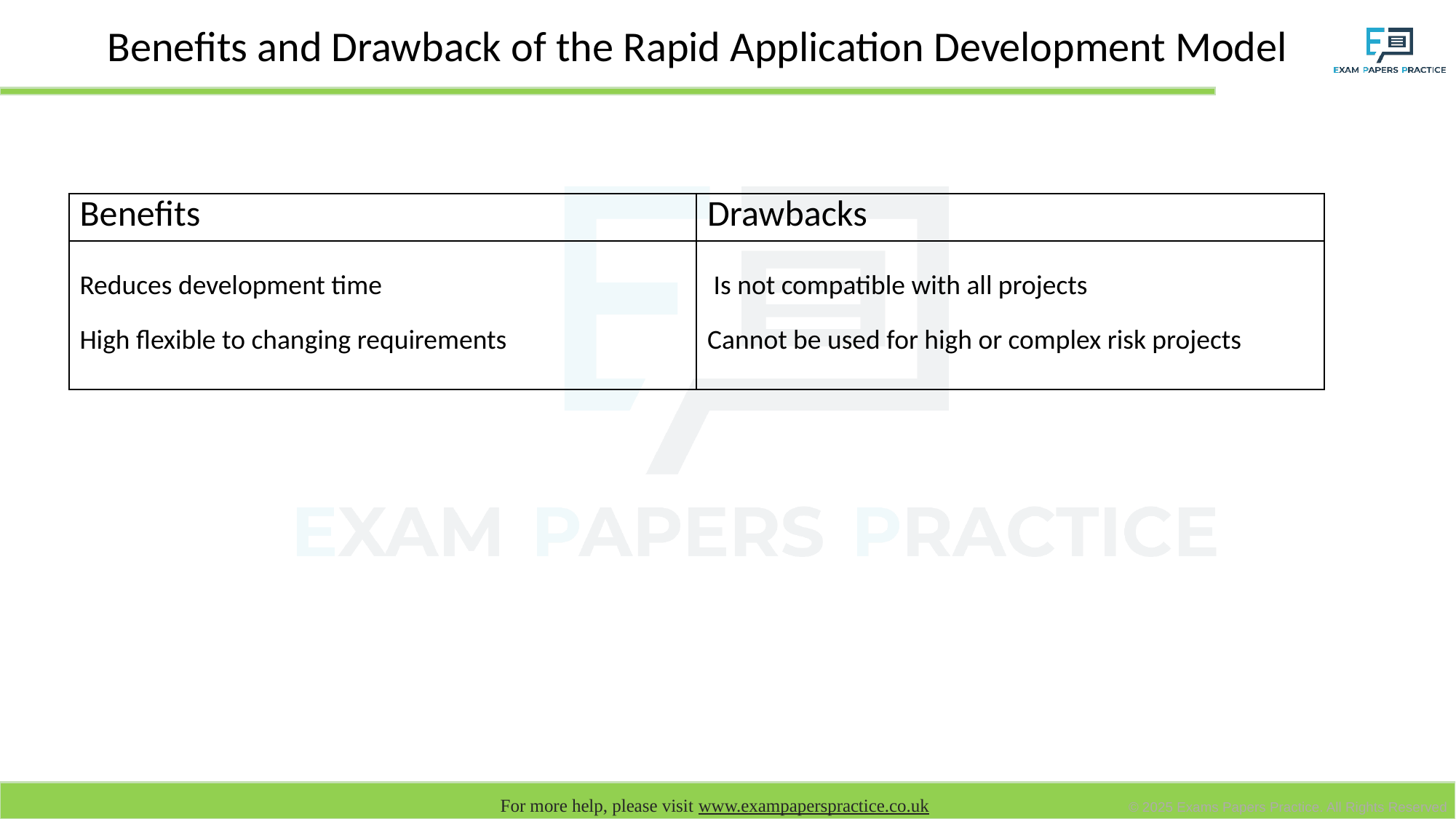

# Benefits and Drawback of the Rapid Application Development Model
| Benefits | Drawbacks |
| --- | --- |
| Reduces development time High flexible to changing requirements | Is not compatible with all projects Cannot be used for high or complex risk projects |